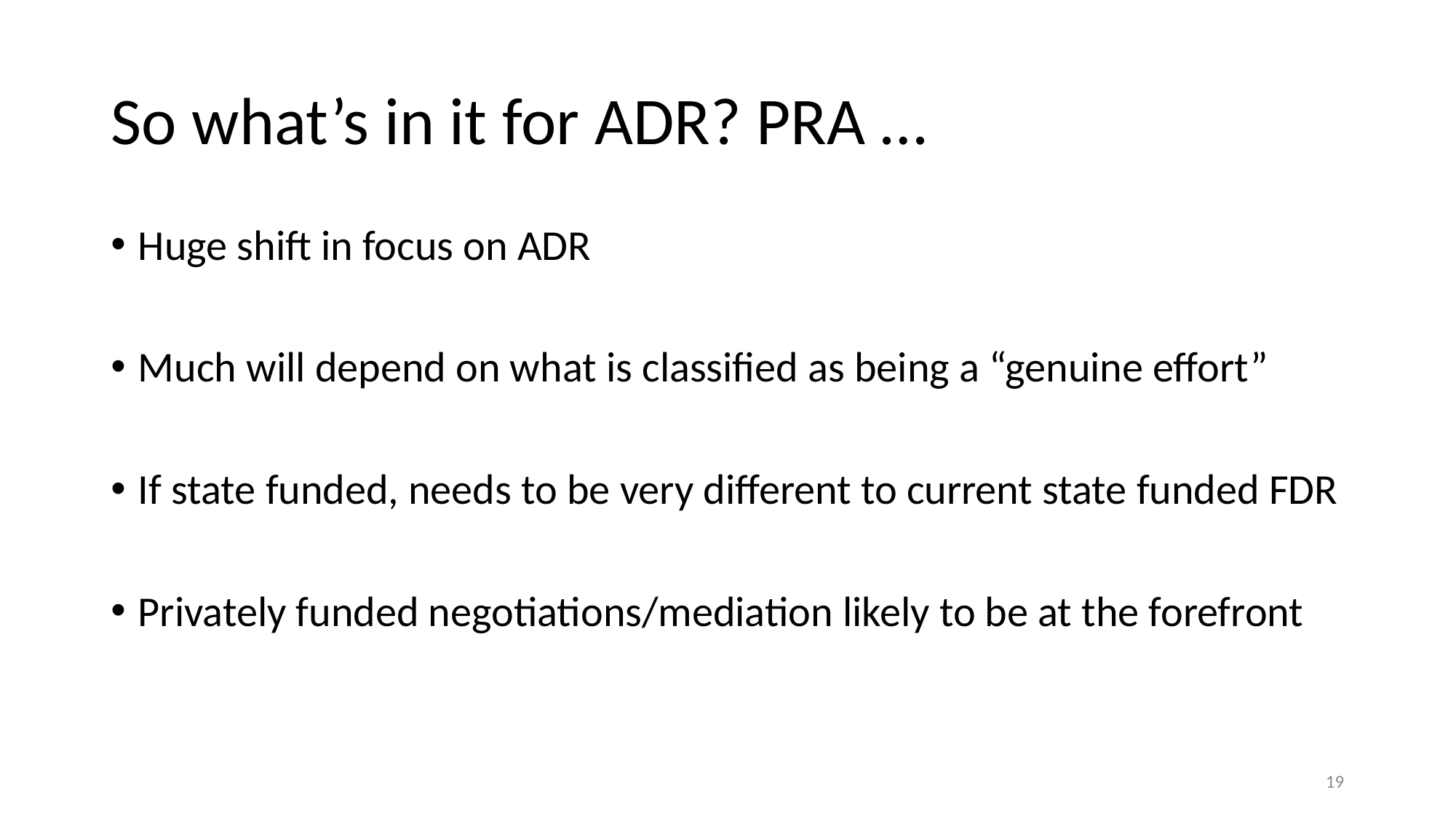

# So what’s in it for ADR? PRA …
Huge shift in focus on ADR

Much will depend on what is classified as being a “genuine effort”

If state funded, needs to be very different to current state funded FDR

Privately funded negotiations/mediation likely to be at the forefront

19